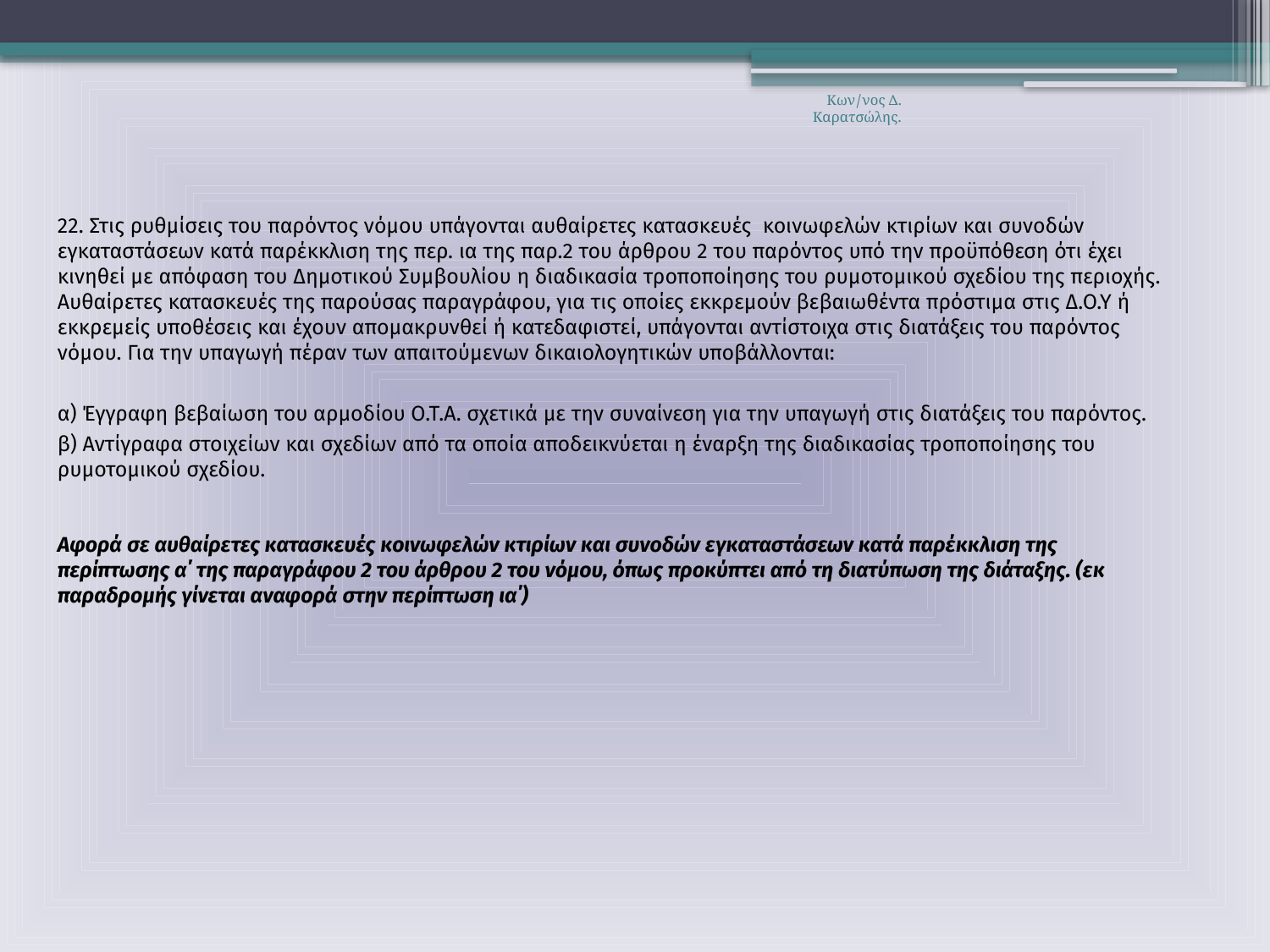

Κων/νος Δ. Καρατσώλης.
22. Στις ρυθμίσεις του παρόντος νόμου υπάγονται αυθαίρετες κατασκευές  κοινωφελών κτιρίων και συνοδών εγκαταστάσεων κατά παρέκκλιση της περ. ια της παρ.2 του άρθρου 2 του παρόντος υπό την προϋπόθεση ότι έχει κινηθεί με απόφαση του Δημοτικού Συμβουλίου η διαδικασία τροποποίησης του ρυμοτομικού σχεδίου της περιοχής. Αυθαίρετες κατασκευές της παρούσας παραγράφου, για τις οποίες εκκρεμούν βεβαιωθέντα πρόστιμα στις Δ.Ο.Υ ή εκκρεμείς υποθέσεις και έχουν απομακρυνθεί ή κατεδαφιστεί, υπάγονται αντίστοιχα στις διατάξεις του παρόντος νόμου. Για την υπαγωγή πέραν των απαιτούμενων δικαιολογητικών υποβάλλονται:

α) Έγγραφη βεβαίωση του αρμοδίου Ο.Τ.Α. σχετικά με την συναίνεση για την υπαγωγή στις διατάξεις του παρόντος.
β) Αντίγραφα στοιχείων και σχεδίων από τα οποία αποδεικνύεται η έναρξη της διαδικασίας τροποποίησης του ρυμοτομικού σχεδίου.

Αφορά σε αυθαίρετες κατασκευές κοινωφελών κτιρίων και συνοδών εγκαταστάσεων κατά παρέκκλιση της περίπτωσης α΄ της παραγράφου 2 του άρθρου 2 του νόμου, όπως προκύπτει από τη διατύπωση της διάταξης. (εκ παραδρομής γίνεται αναφορά στην περίπτωση ια΄)